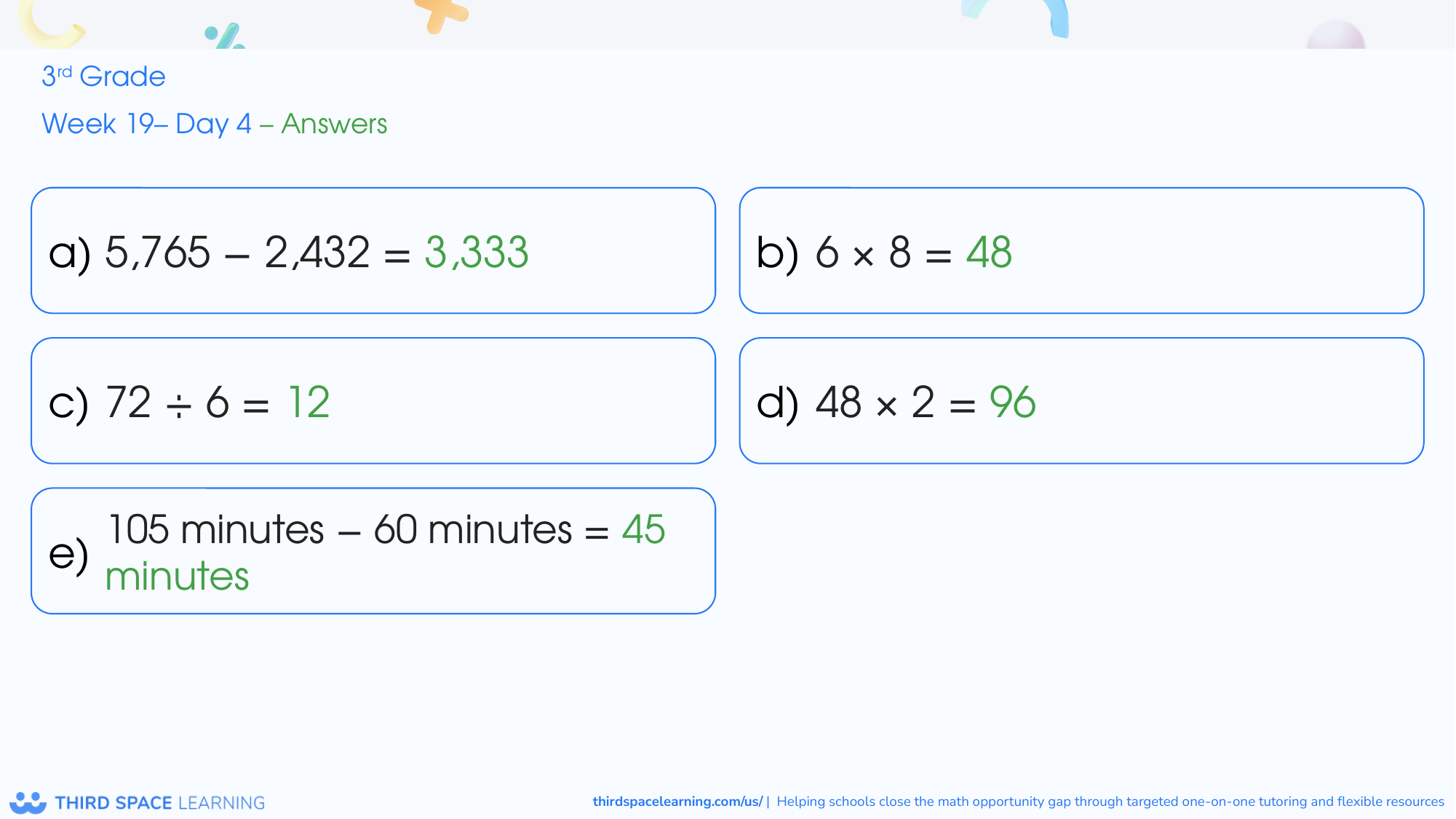

3rd Grade
Week 19– Day 4 – Answers
5,765 − 2,432 = 3,333
6 × 8 = 48
72 ÷ 6 = 12
48 × 2 = 96
105 minutes − 60 minutes = 45 minutes